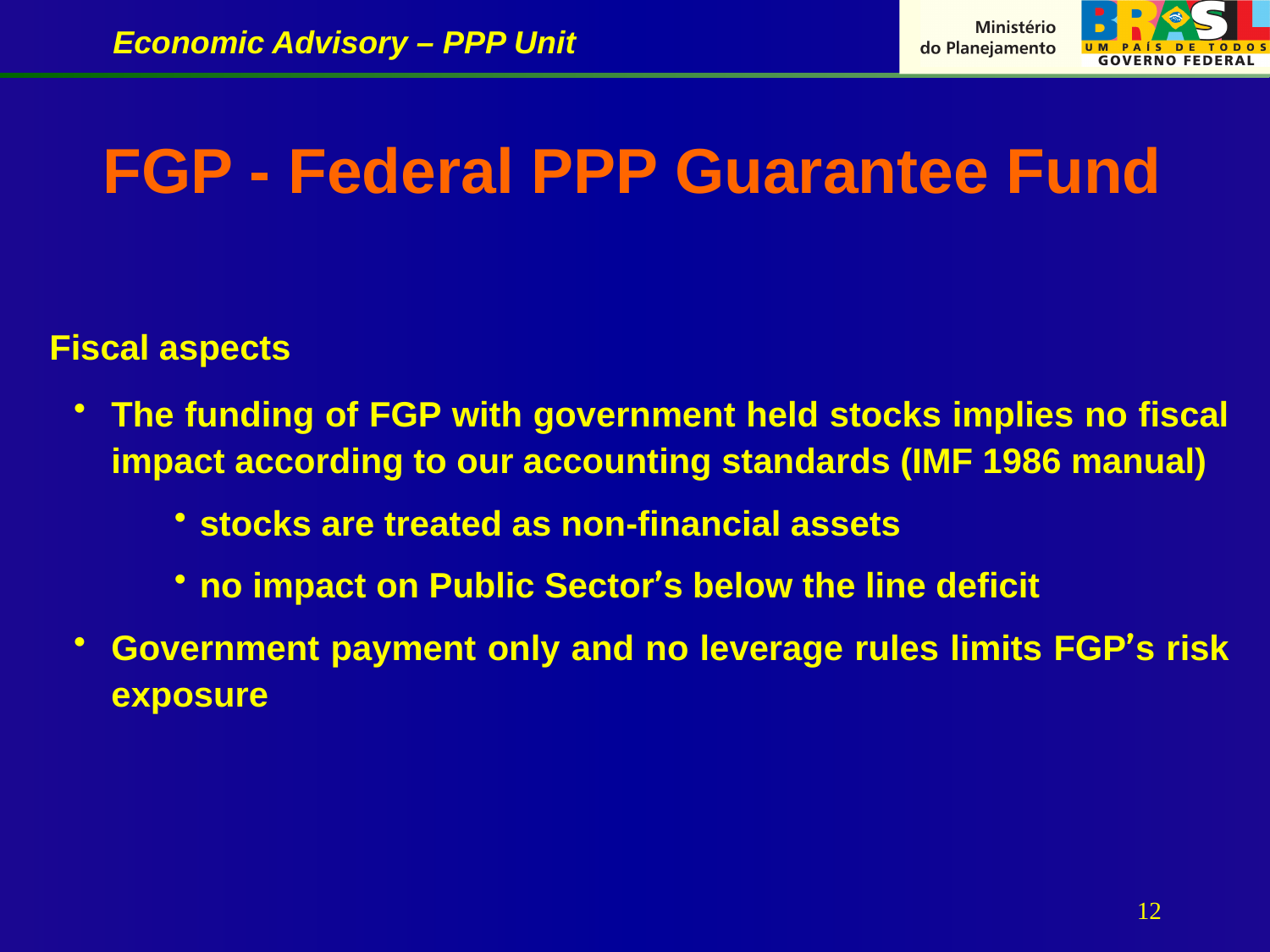

# FGP - Federal PPP Guarantee Fund
 Fiscal aspects
The funding of FGP with government held stocks implies no fiscal impact according to our accounting standards (IMF 1986 manual)
stocks are treated as non-financial assets
no impact on Public Sector’s below the line deficit
Government payment only and no leverage rules limits FGP’s risk exposure

12